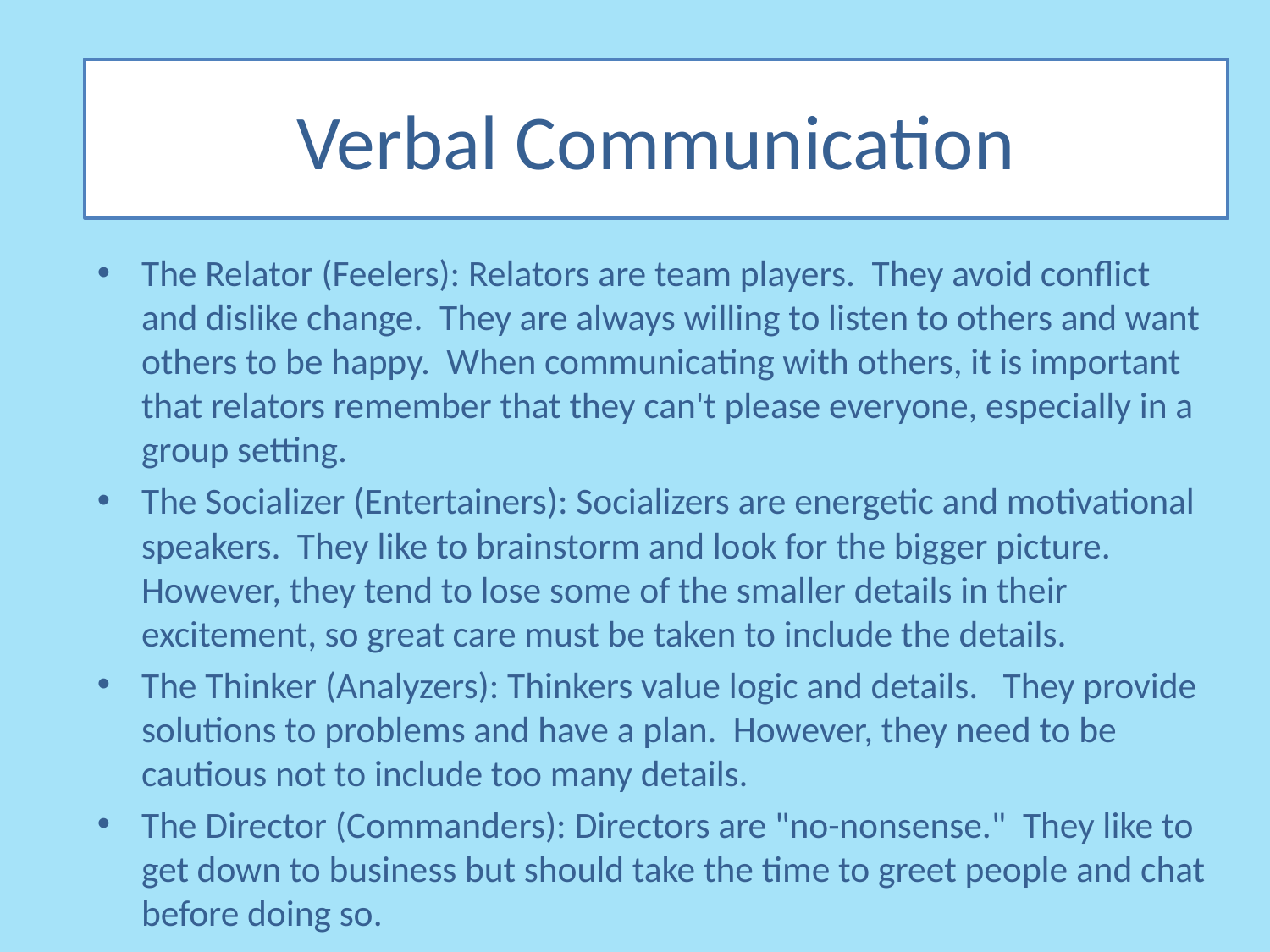

Verbal Communication
The Relator (Feelers): Relators are team players.  They avoid conflict and dislike change.  They are always willing to listen to others and want others to be happy.  When communicating with others, it is important that relators remember that they can't please everyone, especially in a group setting.
The Socializer (Entertainers): Socializers are energetic and motivational speakers.  They like to brainstorm and look for the bigger picture.  However, they tend to lose some of the smaller details in their excitement, so great care must be taken to include the details.
The Thinker (Analyzers): Thinkers value logic and details.   They provide solutions to problems and have a plan.  However, they need to be cautious not to include too many details.
The Director (Commanders): Directors are "no-nonsense."  They like to get down to business but should take the time to greet people and chat before doing so.